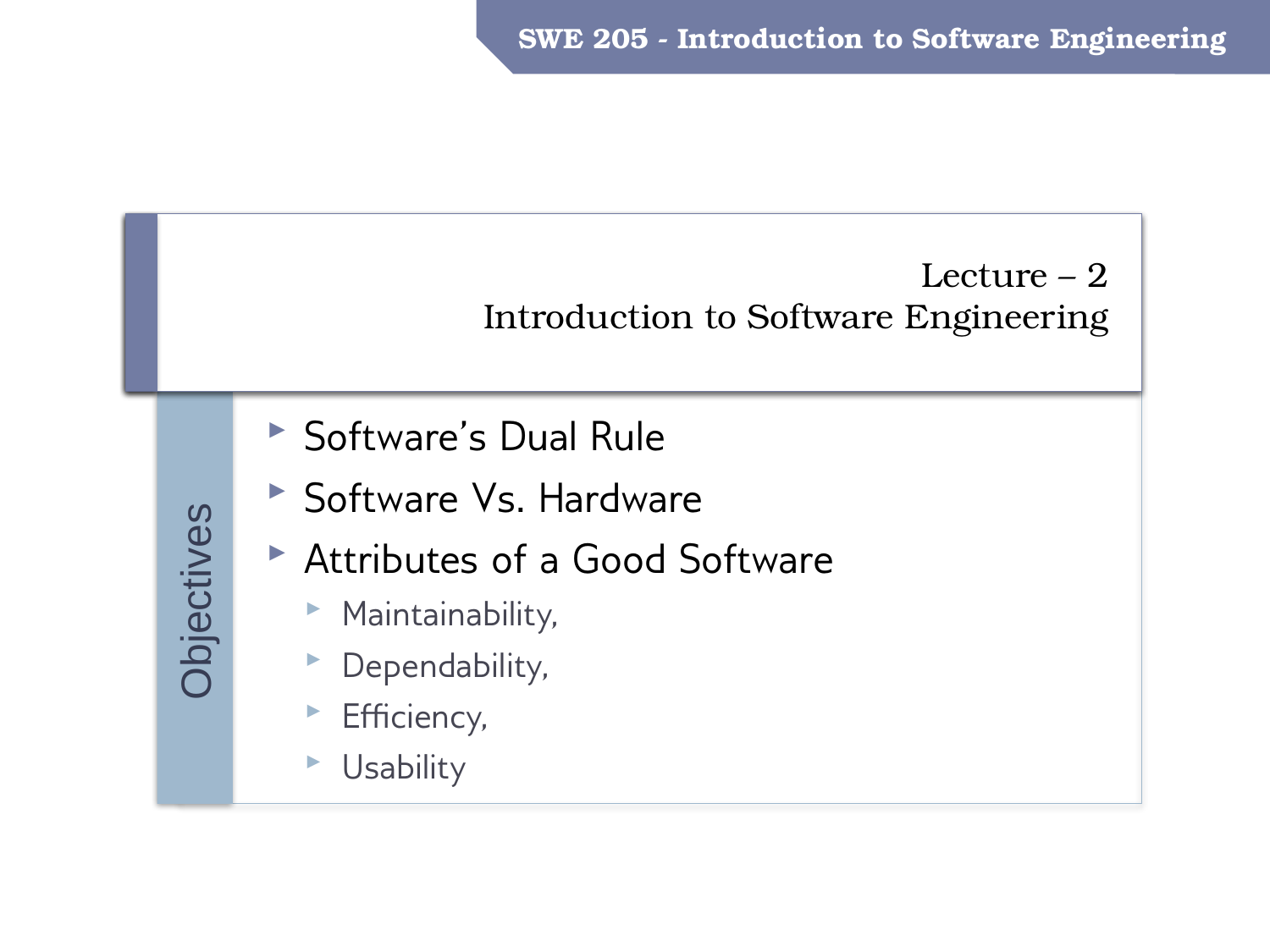

SWE 205 - Introduction to Software Engineering
# Lecture – 2 Introduction to Software Engineering
Software’s Dual Rule
Software Vs. Hardware
Attributes of a Good Software
Maintainability,
Dependability,
Efficiency,
Usability